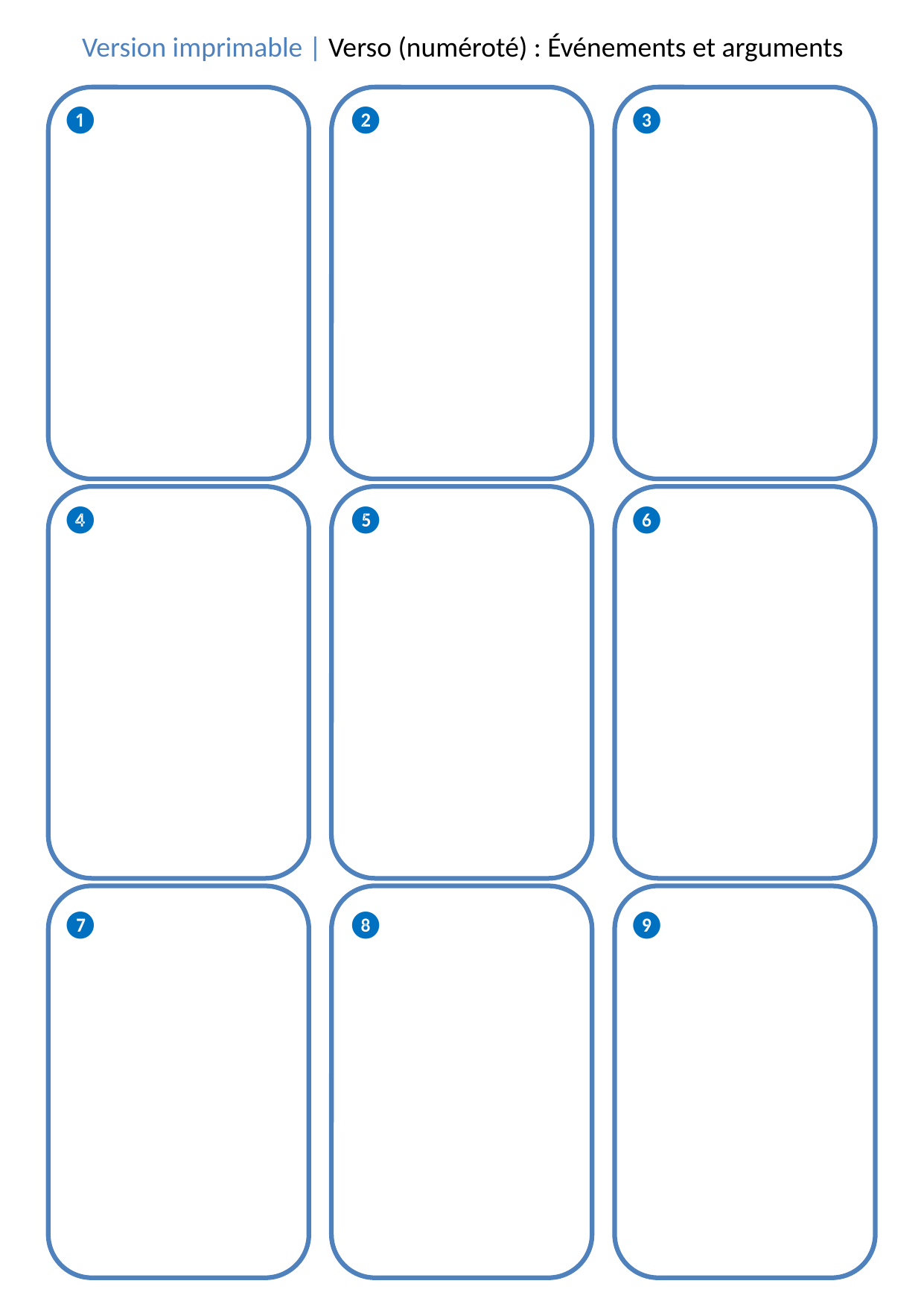

Version imprimable | Verso (numéroté) : Événements et arguments

❶
❷
❸

❹
❺
❻

❼
❽
❾